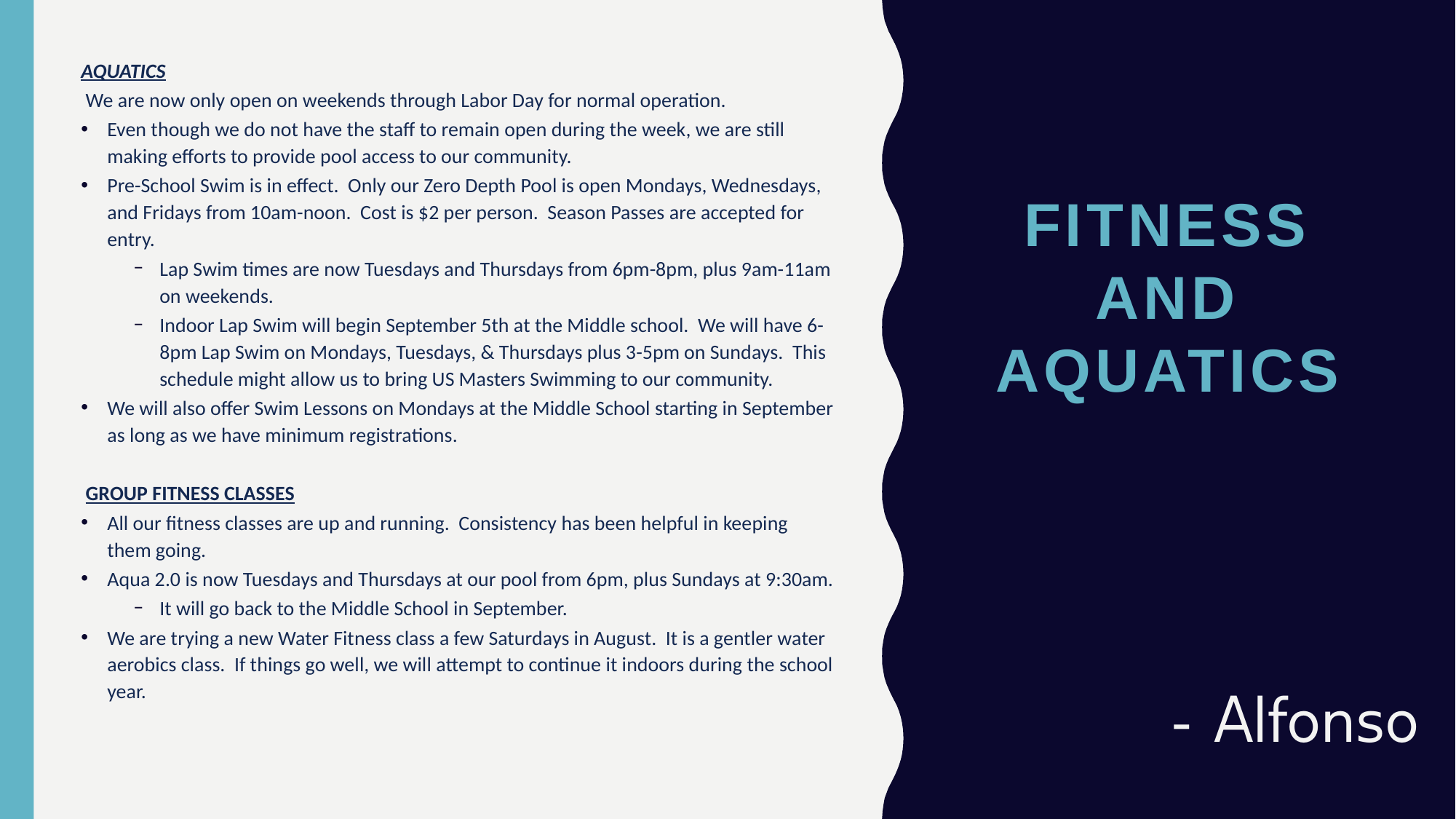

AQUATICS
 We are now only open on weekends through Labor Day for normal operation.
Even though we do not have the staff to remain open during the week, we are still making efforts to provide pool access to our community.
Pre-School Swim is in effect.  Only our Zero Depth Pool is open Mondays, Wednesdays, and Fridays from 10am-noon.  Cost is $2 per person.  Season Passes are accepted for entry.
Lap Swim times are now Tuesdays and Thursdays from 6pm-8pm, plus 9am-11am on weekends.
Indoor Lap Swim will begin September 5th at the Middle school.  We will have 6-8pm Lap Swim on Mondays, Tuesdays, & Thursdays plus 3-5pm on Sundays.  This schedule might allow us to bring US Masters Swimming to our community.
We will also offer Swim Lessons on Mondays at the Middle School starting in September as long as we have minimum registrations.

 GROUP FITNESS CLASSES
All our fitness classes are up and running.  Consistency has been helpful in keeping them going.
Aqua 2.0 is now Tuesdays and Thursdays at our pool from 6pm, plus Sundays at 9:30am.
It will go back to the Middle School in September.
We are trying a new Water Fitness class a few Saturdays in August.  It is a gentler water aerobics class.  If things go well, we will attempt to continue it indoors during the school year.

# FITNESS AND AQUATICS
- Alfonso